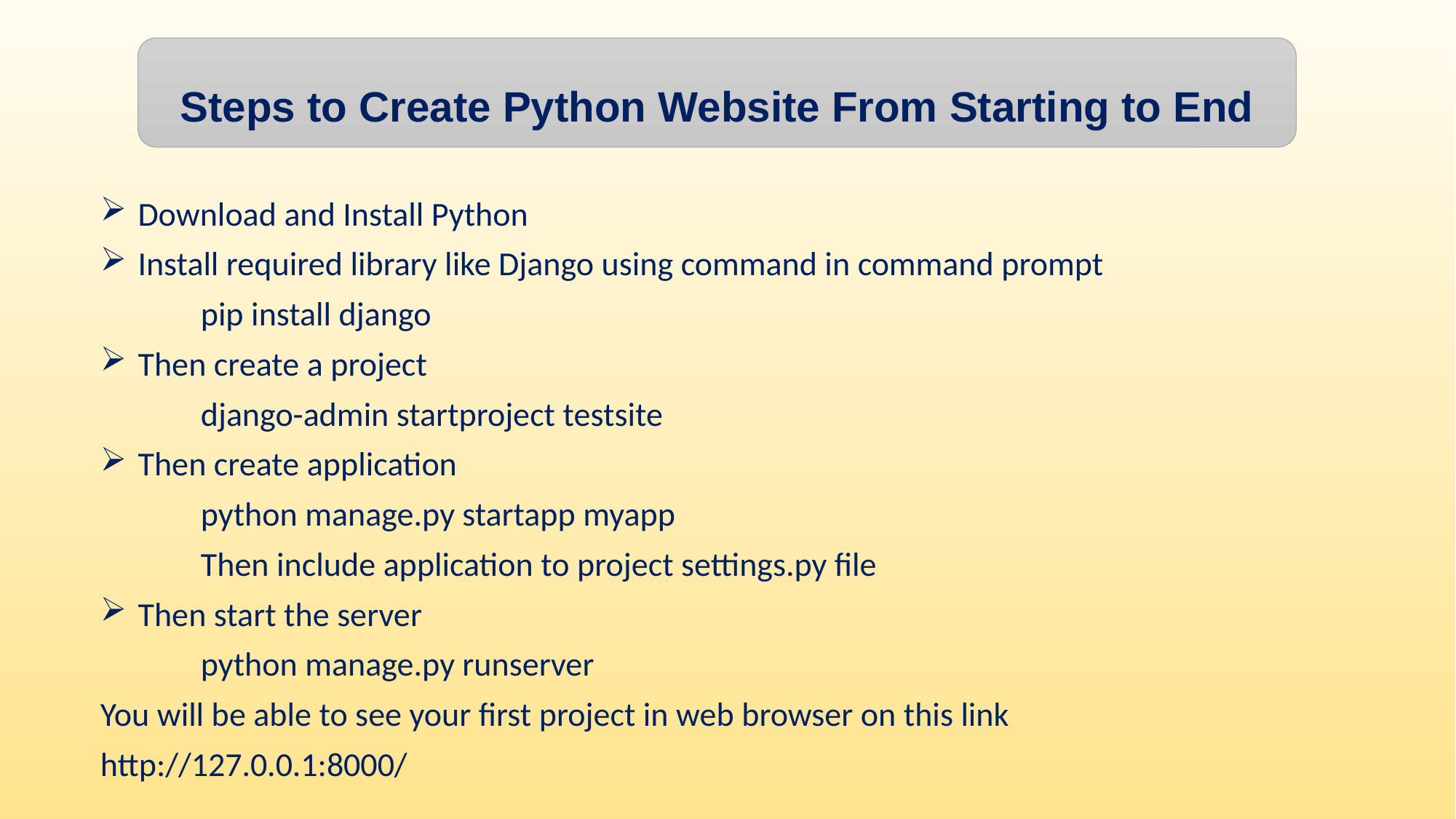

Steps to Create Python Website From Starting to End
Download and Install Python
Install required library like Django using command in command prompt
	pip install django
Then create a project
	django-admin startproject testsite
Then create application
	python manage.py startapp myapp
	Then include application to project settings.py file
Then start the server
	python manage.py runserver
You will be able to see your first project in web browser on this link
http://127.0.0.1:8000/